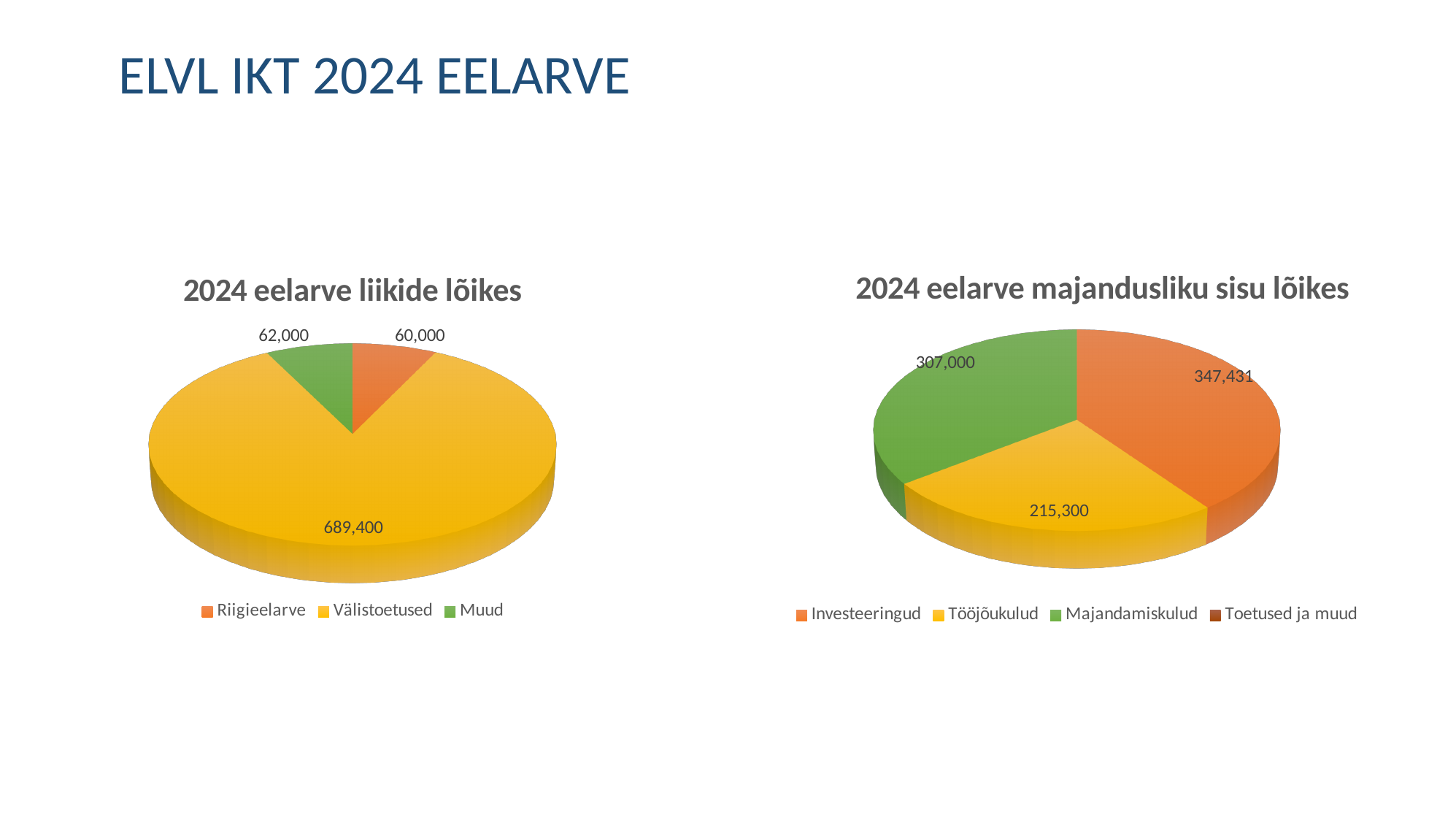

# ELVL IKT 2024 EELARVE

### Chart

| Category |
|---|

[unsupported chart]

[unsupported chart]